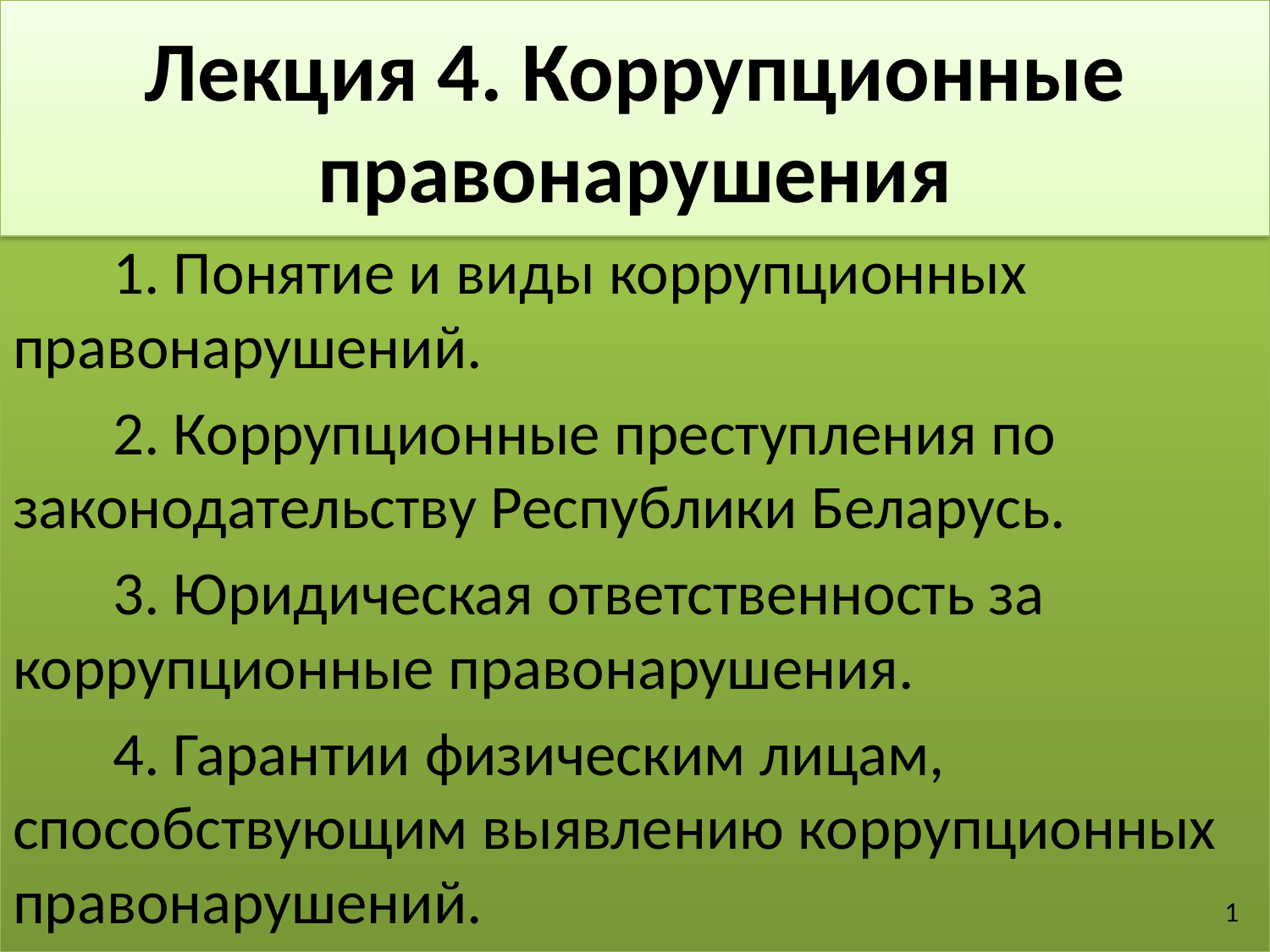

# Лекция 4. Коррупционные правонарушения
1. Понятие и виды коррупционных правонарушений.
2. Коррупционные преступления по законодательству Республики Беларусь.
3. Юридическая ответственность за коррупционные правонарушения.
4. Гарантии физическим лицам, способствующим выявлению коррупционных правонарушений.
1